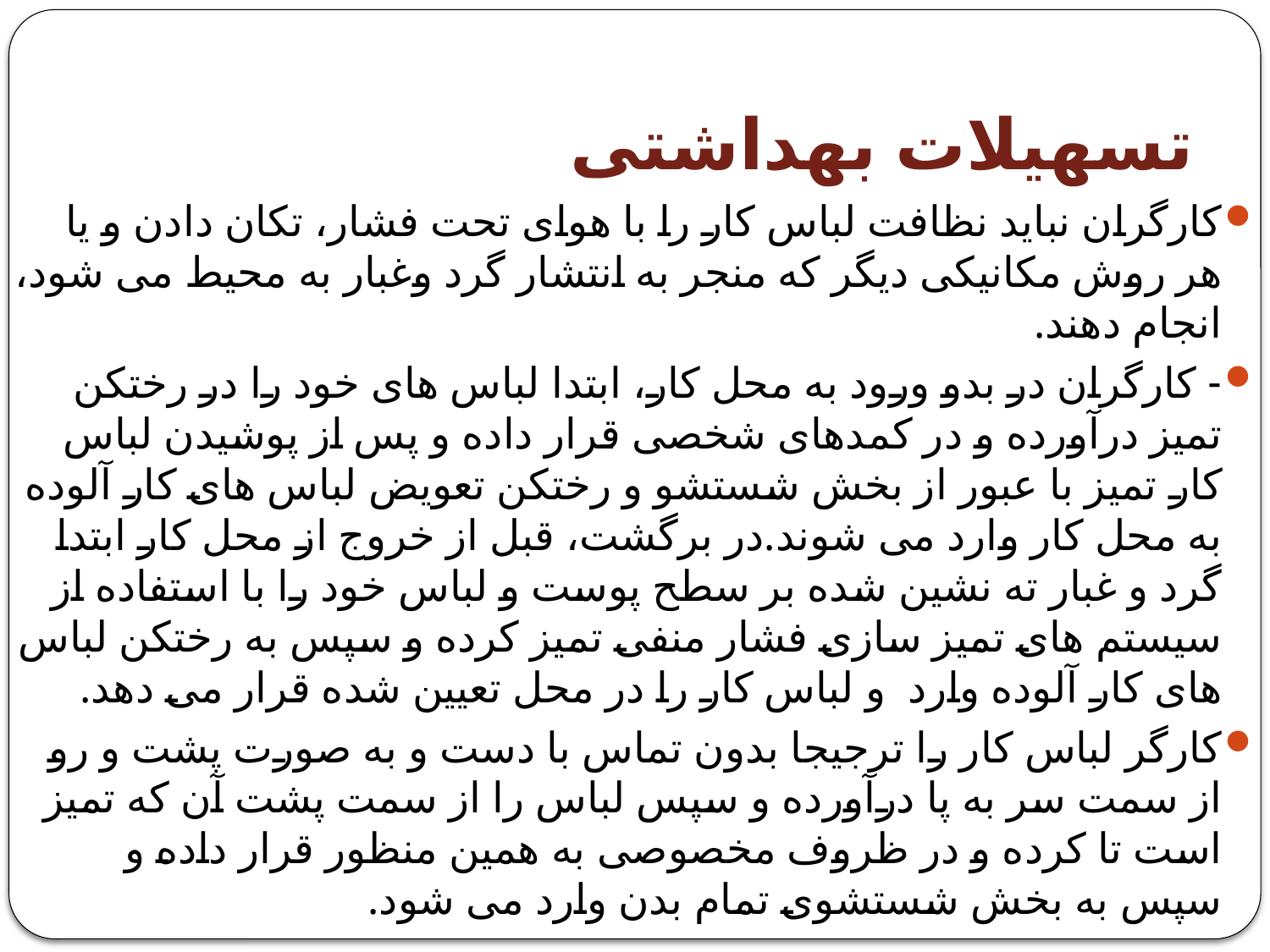

# تسهیلات بهداشتی
کارگران نباید نظافت لباس کار را با هوای تحت فشار، تکان دادن و یا هر روش مکانیکی دیگر که منجر به انتشار گرد وغبار به محیط می شود، انجام دهند.
- کارگران در بدو ورود به محل کار، ابتدا لباس های خود را در رختکن تمیز درآورده و در کمدهای شخصی قرار داده و پس از پوشیدن لباس کار تمیز با عبور از بخش شستشو و رختکن تعویض لباس های کار آلوده به محل کار وارد می شوند.در برگشت، قبل از خروج از محل کار ابتدا گرد و غبار ته نشین شده بر سطح پوست و لباس خود را با استفاده از سیستم های تمیز سازی فشار منفی تمیز کرده و سپس به رختکن لباس های کار آلوده وارد  و لباس کار را در محل تعیین شده قرار می دهد.
کارگر لباس کار را ترجیجا بدون تماس با دست و به صورت پشت و رو از سمت سر به پا درآورده و سپس لباس را از سمت پشت آن که تمیز است تا کرده و در ظروف مخصوصی به همین منظور قرار داده و سپس به بخش شستشوی تمام بدن وارد می شود.